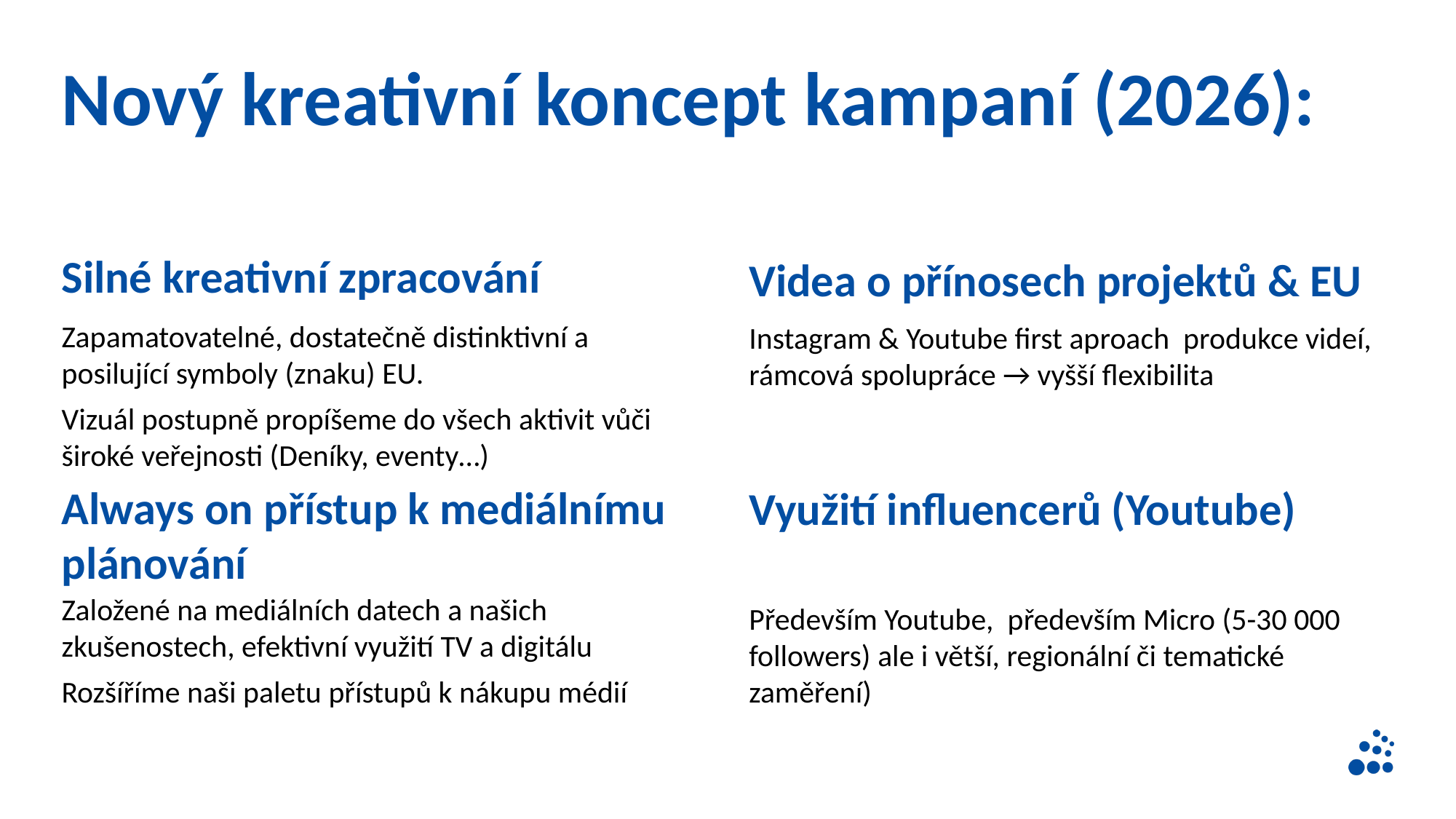

# Nový kreativní koncept kampaní (2026):
Silné kreativní zpracování
Videa o přínosech projektů & EU
Zapamatovatelné, dostatečně distinktivní a posilující symboly (znaku) EU.
Vizuál postupně propíšeme do všech aktivit vůči široké veřejnosti (Deníky, eventy…)
Instagram & Youtube first aproach  produkce videí, rámcová spolupráce → vyšší flexibilita
Využití influencerů (Youtube)
Always on přístup k mediálnímu  plánování
Založené na mediálních datech a našich zkušenostech, efektivní využití TV a digitálu
Rozšíříme naši paletu přístupů k nákupu médií
Především Youtube,  především Micro (5-30 000 followers) ale i větší, regionální či tematické zaměření)